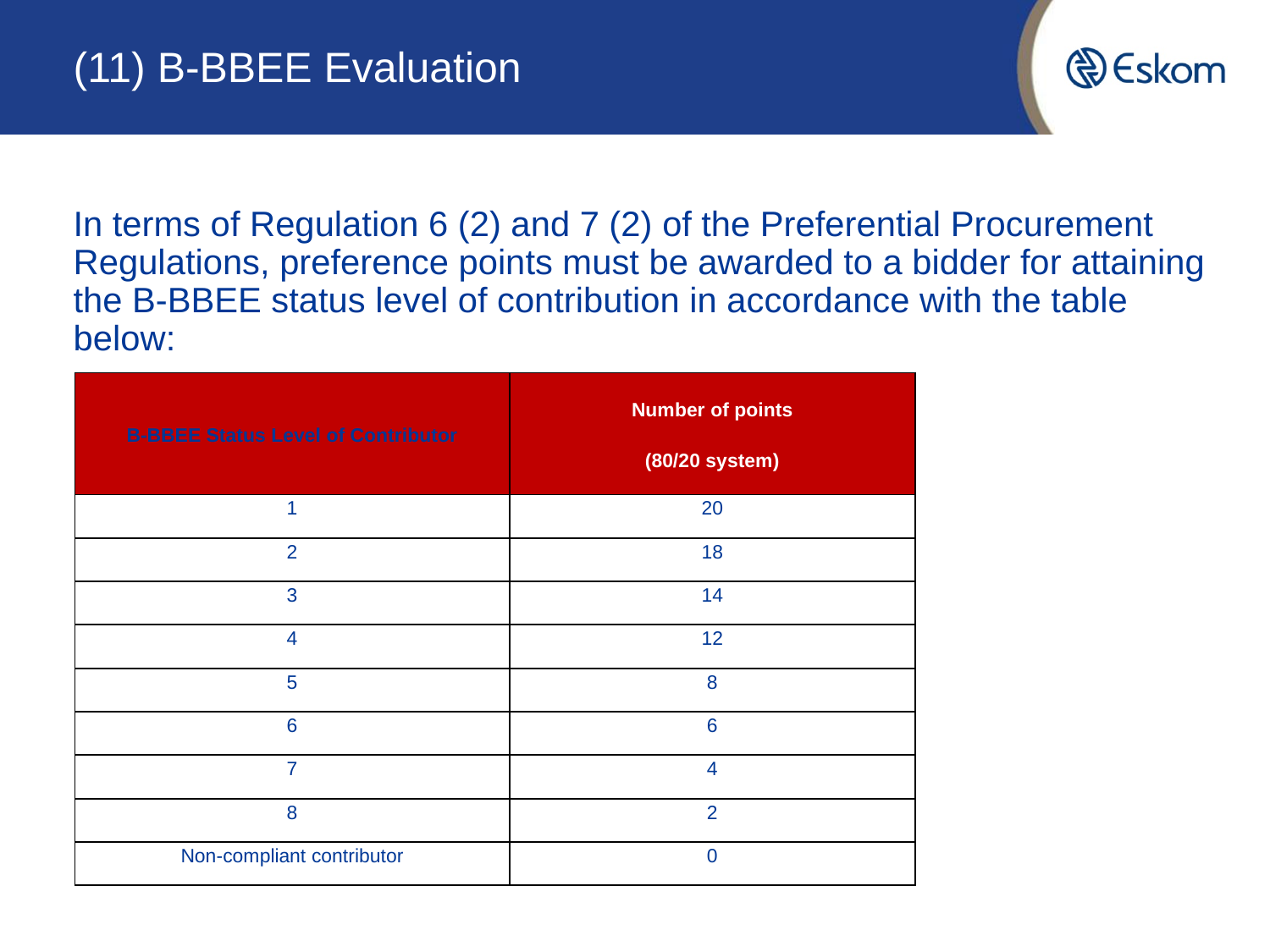

# (11) B-BBEE Evaluation
In terms of Regulation 6 (2) and 7 (2) of the Preferential Procurement Regulations, preference points must be awarded to a bidder for attaining the B-BBEE status level of contribution in accordance with the table below:

| B-BBEE Status Level of Contributor | Number of points (80/20 system) |
| --- | --- |
| 1 | 20 |
| 2 | 18 |
| 3 | 14 |
| 4 | 12 |
| 5 | 8 |
| 6 | 6 |
| 7 | 4 |
| 8 | 2 |
| Non-compliant contributor | 0 |